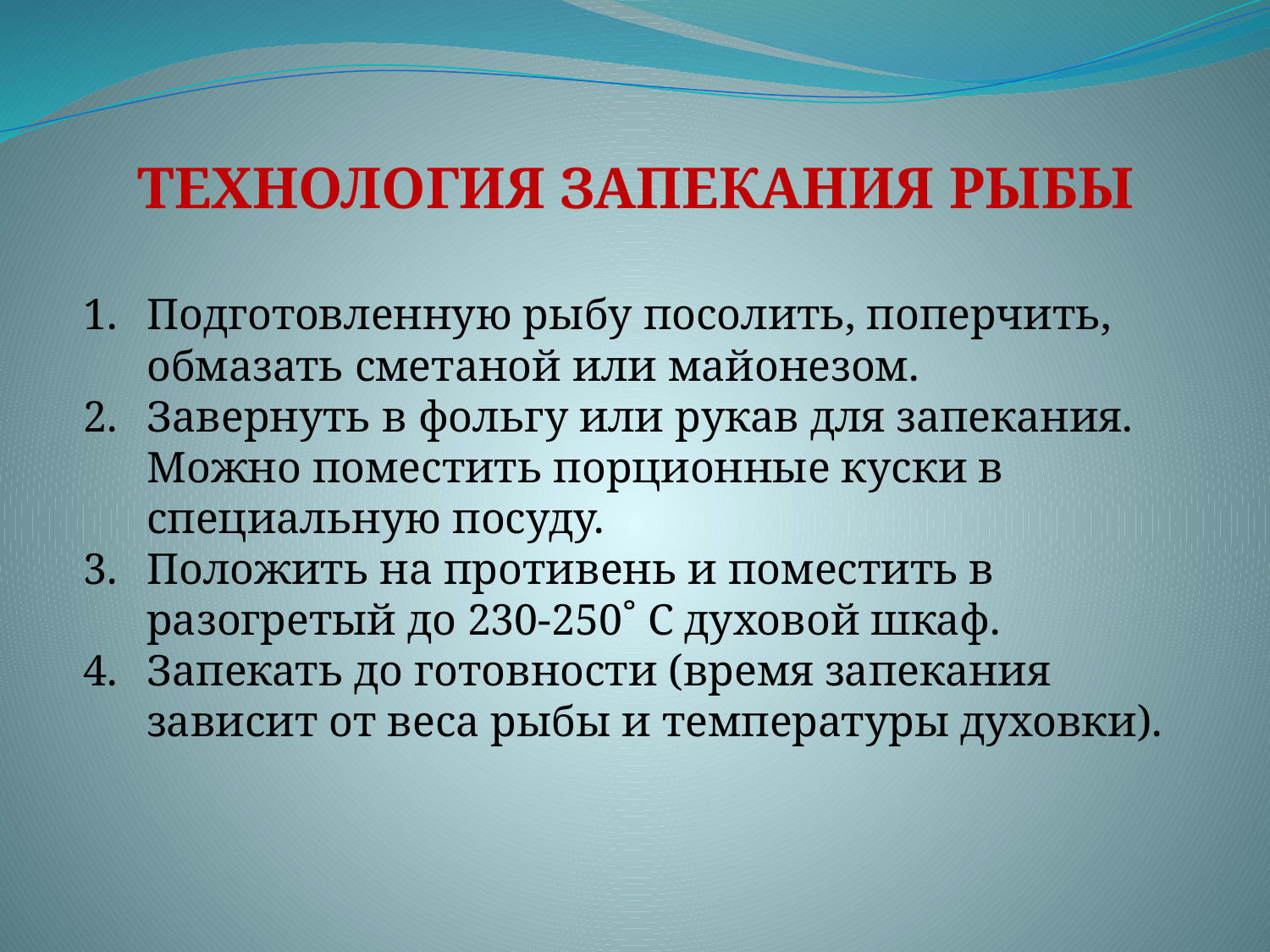

ТЕХНОЛОГИЯ ЗАПЕКАНИЯ РЫБЫ

Подготовленную рыбу посолить, поперчить, обмазать сметаной или майонезом.
Завернуть в фольгу или рукав для запекания. Можно поместить порционные куски в специальную посуду.
Положить на противень и поместить в разогретый до 230-250˚ С духовой шкаф.
Запекать до готовности (время запекания зависит от веса рыбы и температуры духовки).